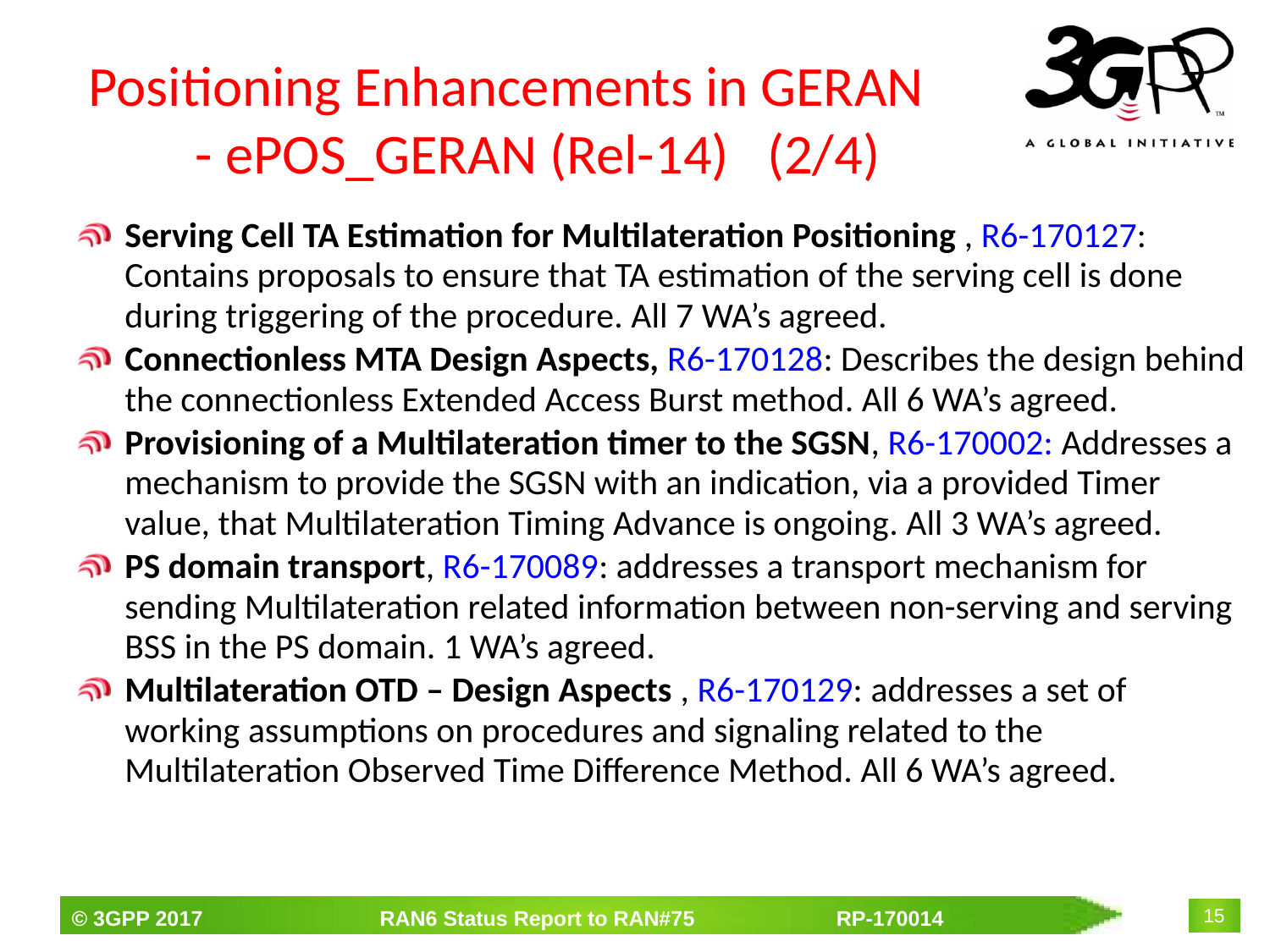

# Positioning Enhancements in GERAN      - ePOS_GERAN (Rel-14)   (2/4)
Serving Cell TA Estimation for Multilateration Positioning , R6-170127: Contains proposals to ensure that TA estimation of the serving cell is done during triggering of the procedure. All 7 WA’s agreed.
Connectionless MTA Design Aspects, R6-170128: Describes the design behind the connectionless Extended Access Burst method. All 6 WA’s agreed.
Provisioning of a Multilateration timer to the SGSN, R6-170002: Addresses a mechanism to provide the SGSN with an indication, via a provided Timer value, that Multilateration Timing Advance is ongoing. All 3 WA’s agreed.
PS domain transport, R6-170089: addresses a transport mechanism for sending Multilateration related information between non-serving and serving BSS in the PS domain. 1 WA’s agreed.
Multilateration OTD – Design Aspects , R6-170129: addresses a set of working assumptions on procedures and signaling related to the Multilateration Observed Time Difference Method. All 6 WA’s agreed.